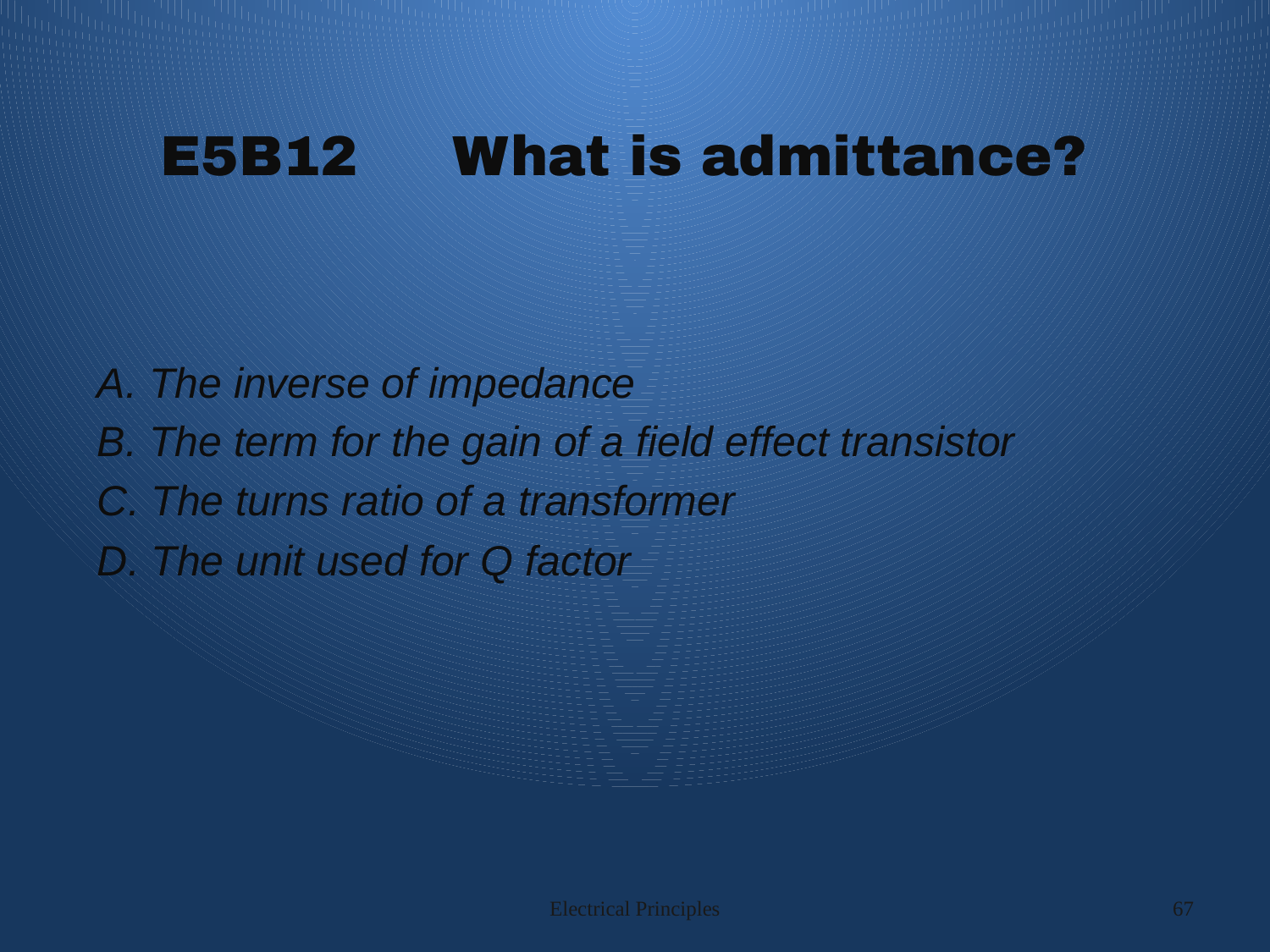

# E5B12     What is admittance?
A. The inverse of impedance
B. The term for the gain of a field effect transistor
C. The turns ratio of a transformer
D. The unit used for Q factor
Electrical Principles
67